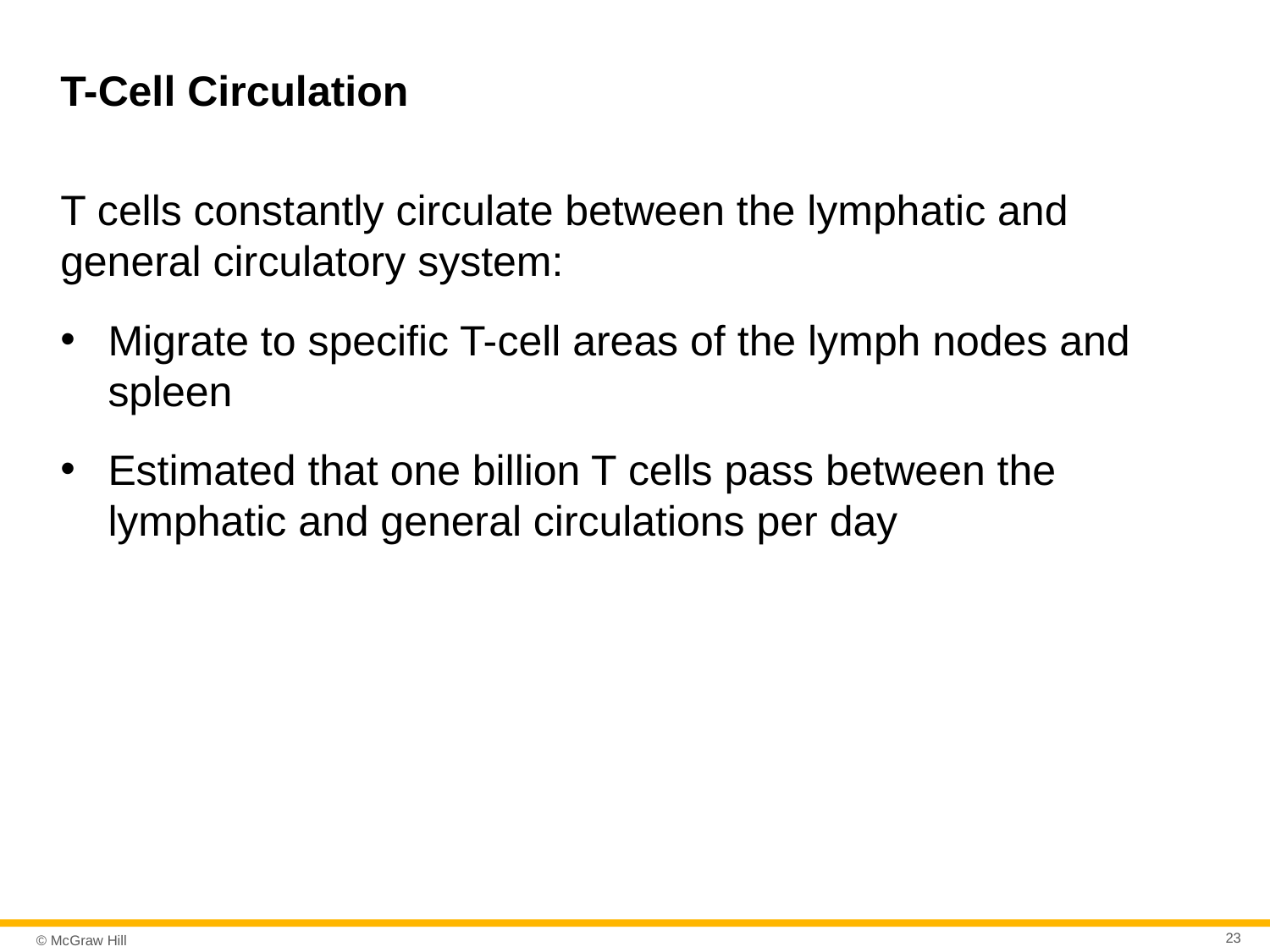

# T-Cell Circulation
T cells constantly circulate between the lymphatic and general circulatory system:
Migrate to specific T-cell areas of the lymph nodes and spleen
Estimated that one billion T cells pass between the lymphatic and general circulations per day